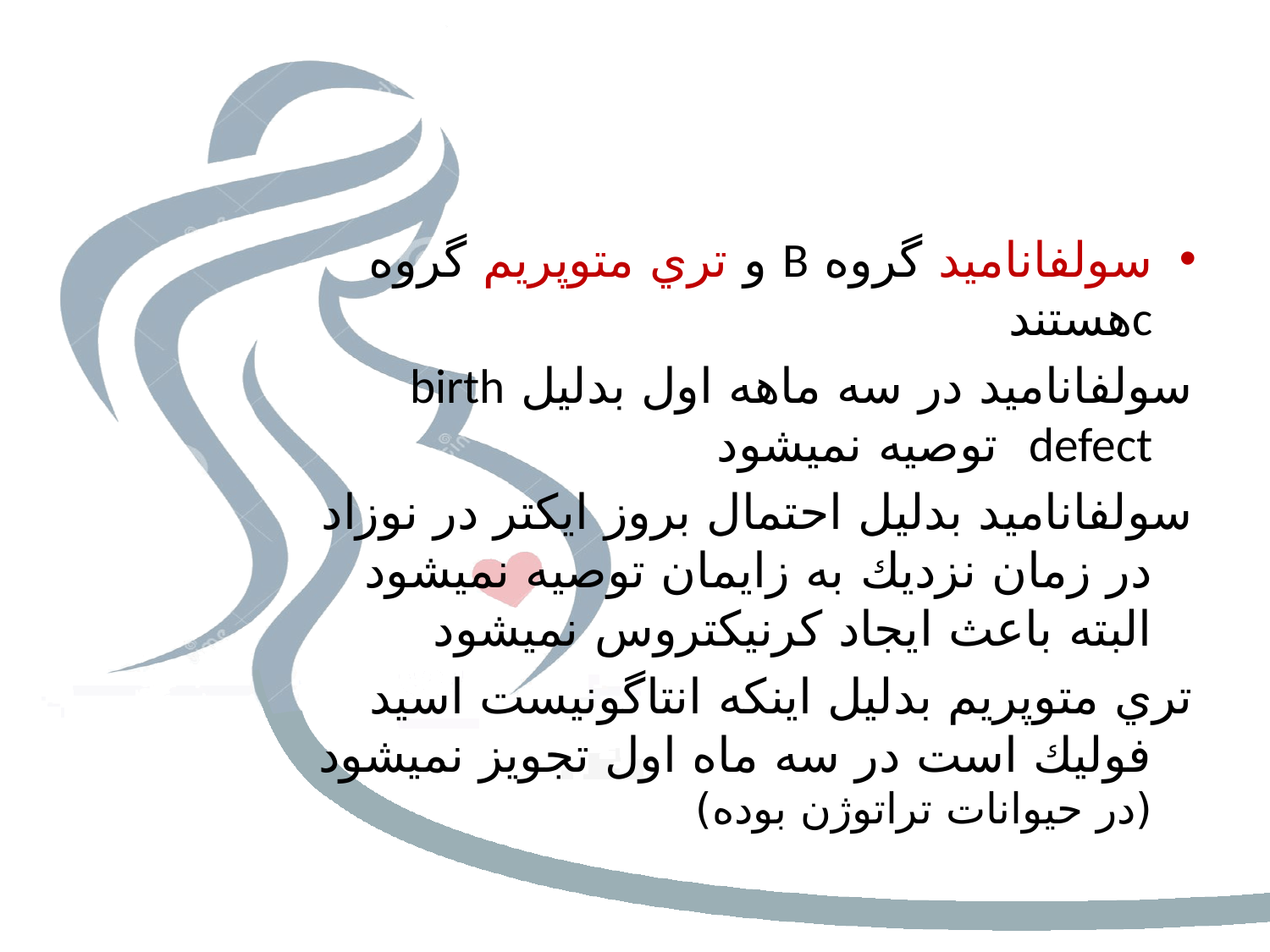

#
سولفاناميد گروه B و تري متوپريم گروه cهستند
سولفاناميد در سه ماهه اول بدليل birth defect  توصيه نميشود
سولفاناميد بدليل احتمال بروز ايكتر در نوزاد در زمان نزديك به زايمان توصيه نميشود البته باعث ايجاد كرنيكتروس نميشود
تري متوپريم بدليل اينكه انتاگونيست اسيد فوليك است در سه ماه اول تجويز نميشود (در حيوانات تراتوژن بوده)